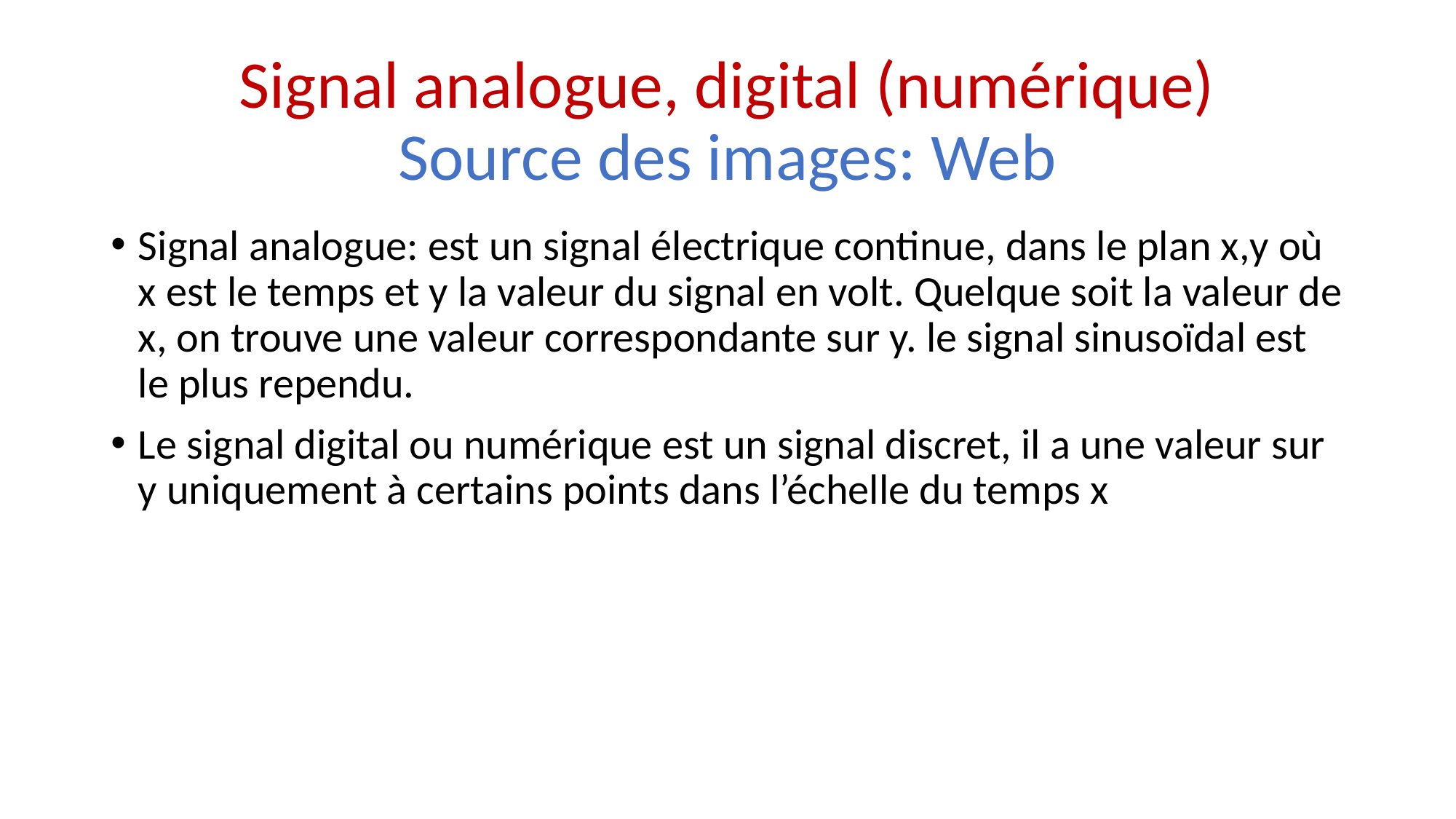

# Signal analogue, digital (numérique) Source des images: Web
Signal analogue: est un signal électrique continue, dans le plan x,y où x est le temps et y la valeur du signal en volt. Quelque soit la valeur de x, on trouve une valeur correspondante sur y. le signal sinusoïdal est le plus rependu.
Le signal digital ou numérique est un signal discret, il a une valeur sur y uniquement à certains points dans l’échelle du temps x